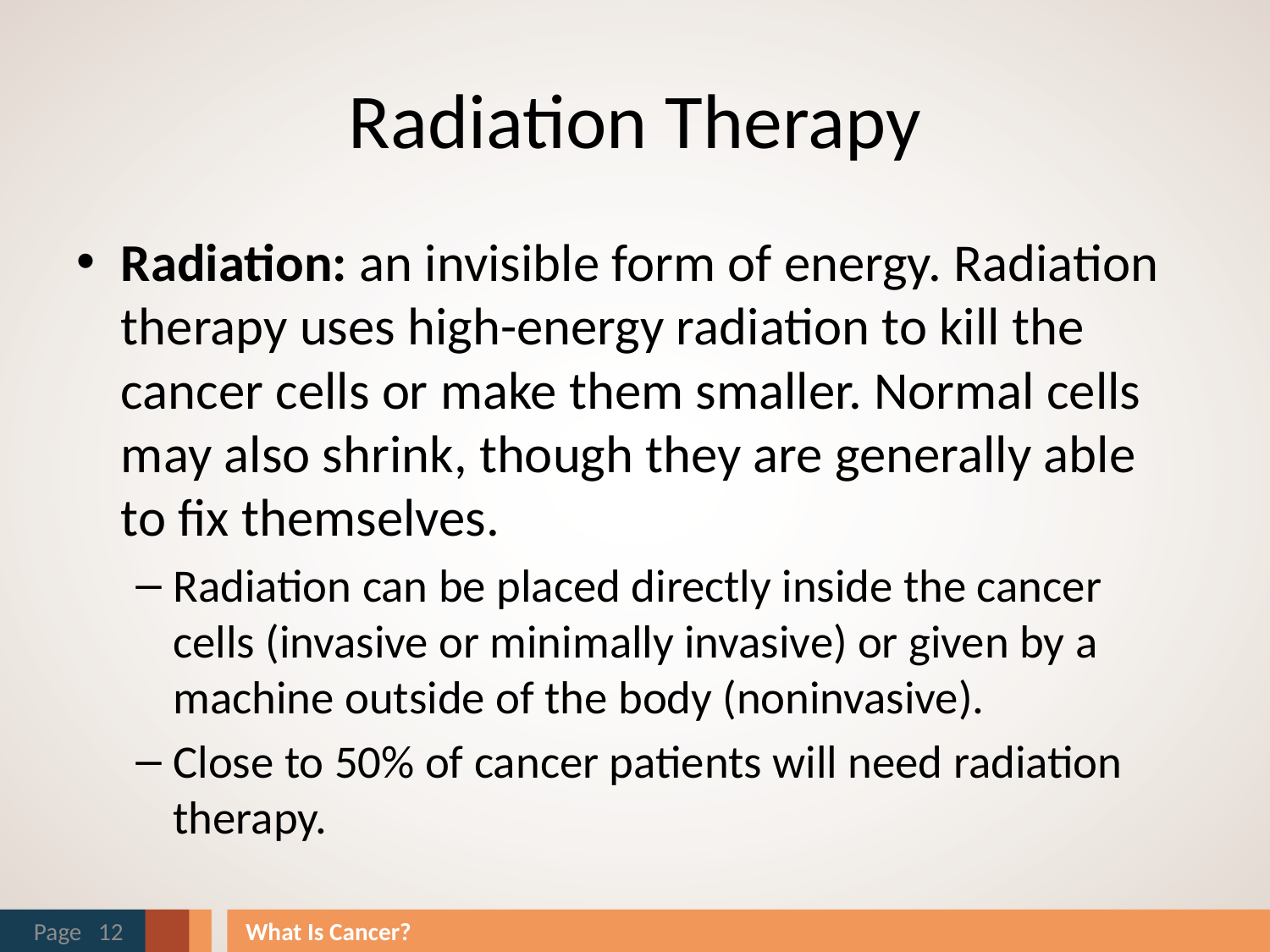

# Radiation Therapy
Radiation: an invisible form of energy. Radiation therapy uses high-energy radiation to kill the cancer cells or make them smaller. Normal cells may also shrink, though they are generally able to fix themselves.
Radiation can be placed directly inside the cancer cells (invasive or minimally invasive) or given by a machine outside of the body (noninvasive).
Close to 50% of cancer patients will need radiation therapy.

Page   12
What Is Cancer?